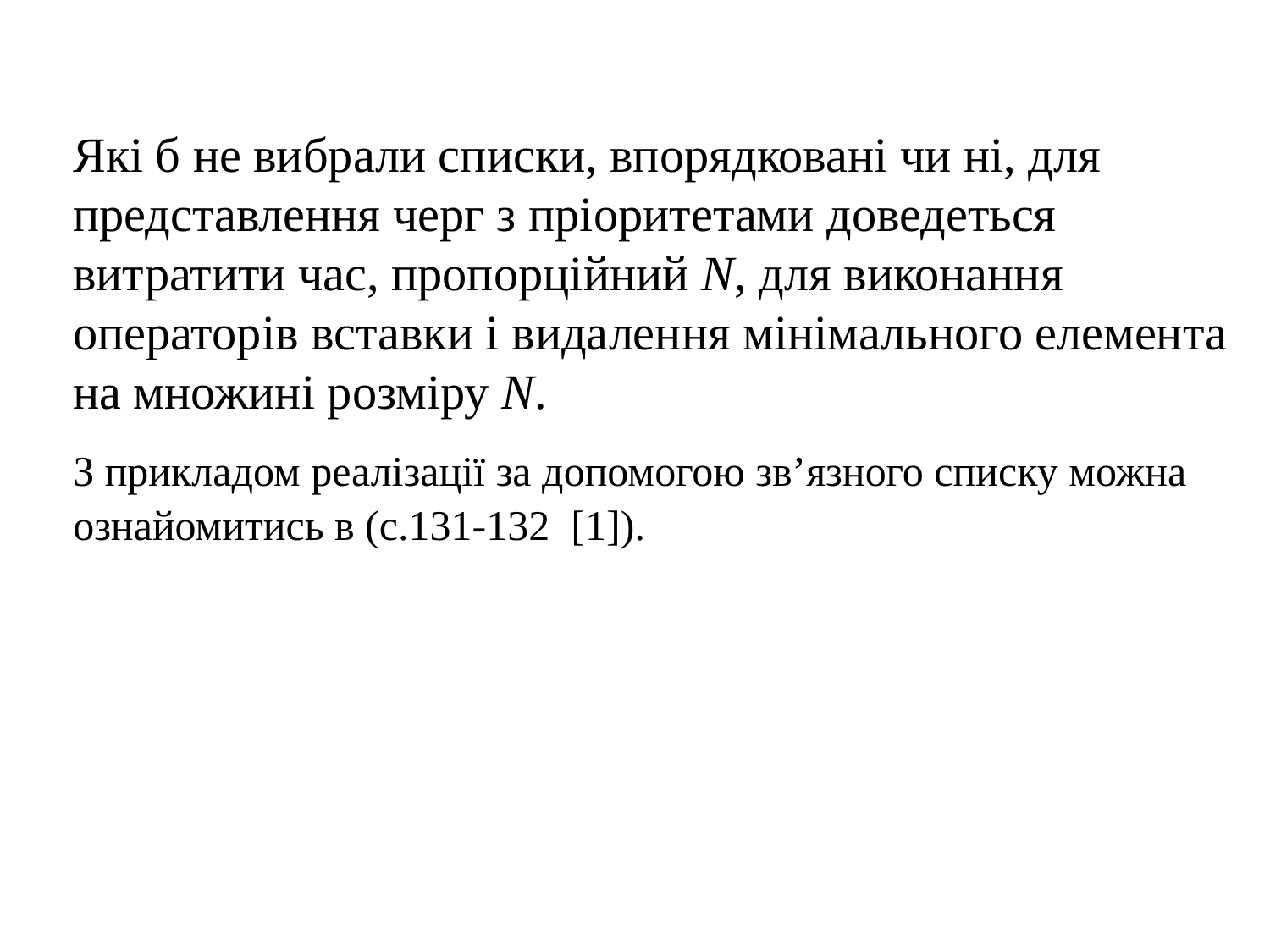

Які б не вибрали списки, впорядковані чи ні, для представлення черг з пріоритетами доведеться витратити час, пропорційний N, для виконання операторів вставки і видалення мінімального елемента на множині розміру N.
	З прикладом реалізації за допомогою зв’язного списку можна ознайомитись в (с.131-132  [1]).